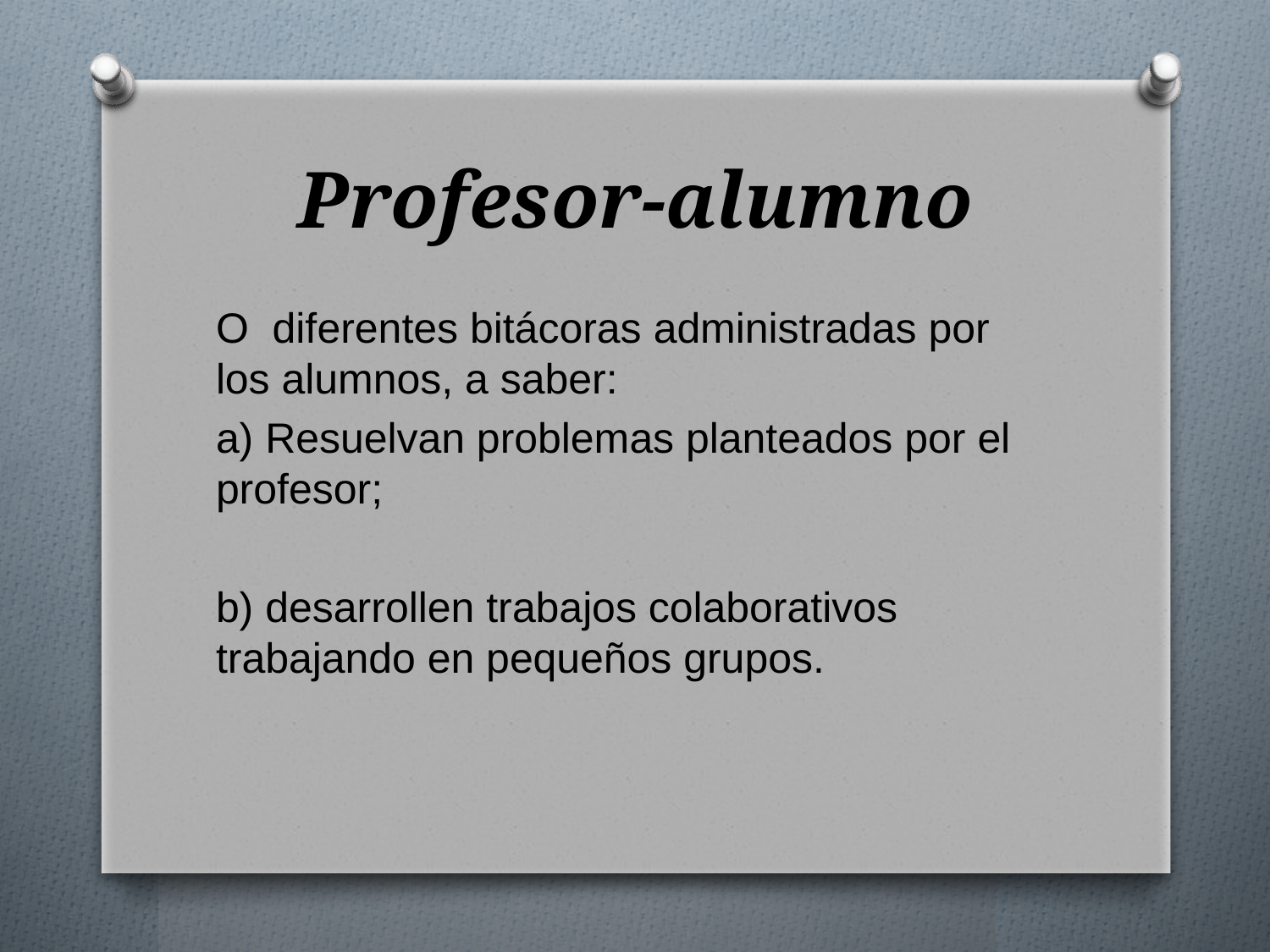

# Profesor-alumno
O  diferentes bitácoras administradas por los alumnos, a saber:
a) Resuelvan problemas planteados por el profesor;

b) desarrollen trabajos colaborativos trabajando en pequeños grupos.